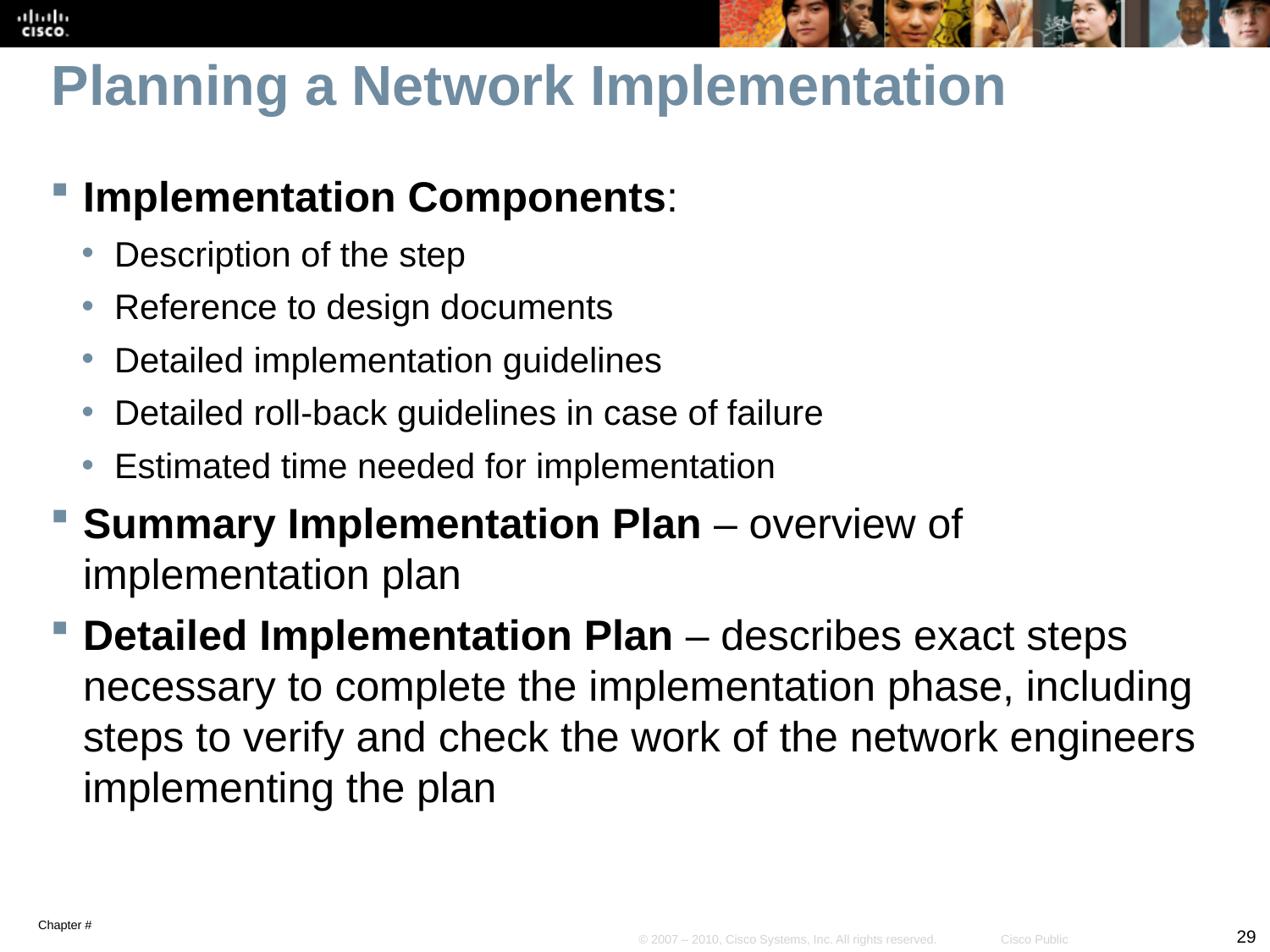

# Planning a Network Implementation
Implementation Components:
Description of the step
Reference to design documents
Detailed implementation guidelines
Detailed roll-back guidelines in case of failure
Estimated time needed for implementation
Summary Implementation Plan – overview of implementation plan
Detailed Implementation Plan – describes exact steps necessary to complete the implementation phase, including steps to verify and check the work of the network engineers implementing the plan